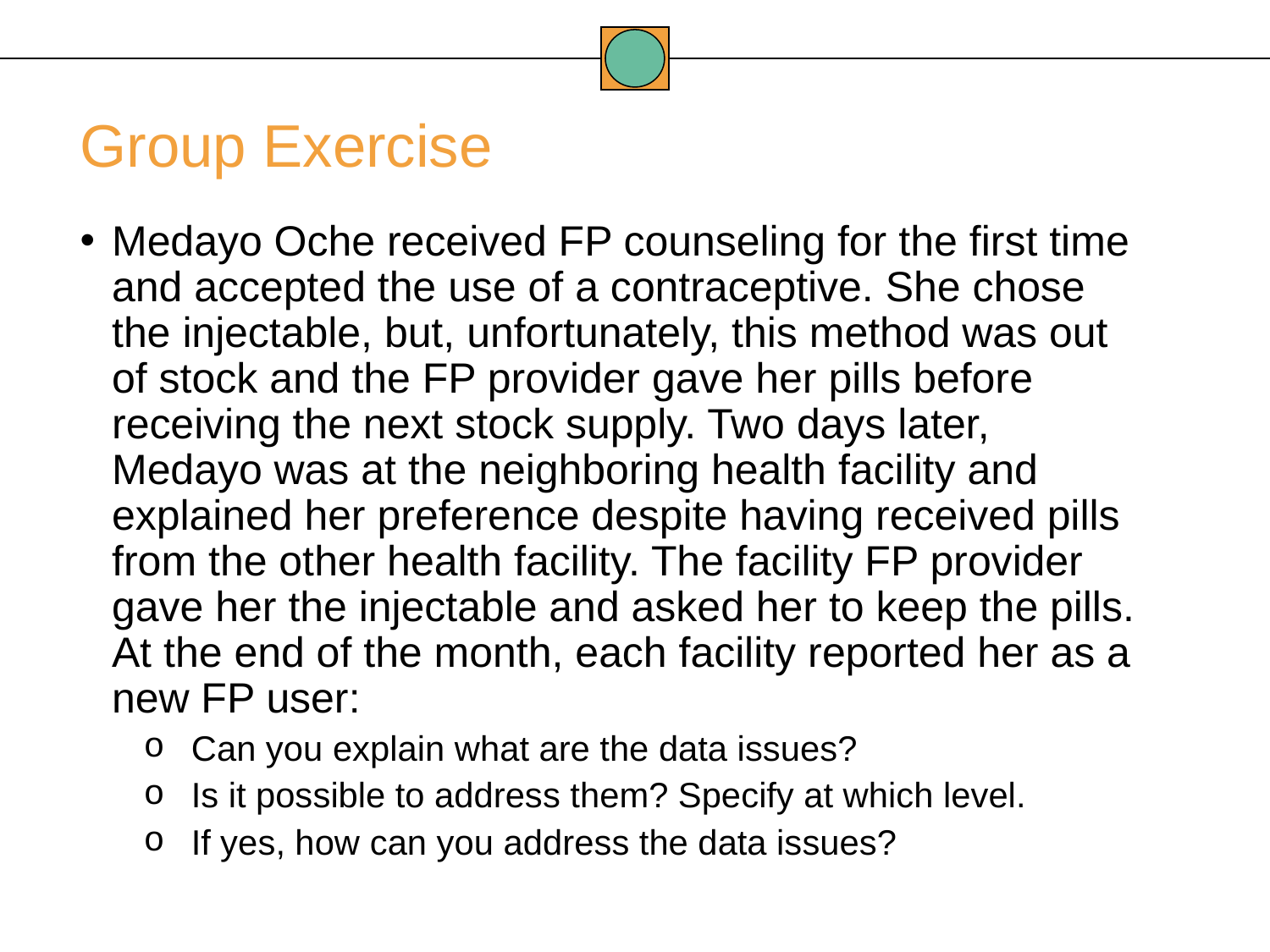

Group Exercise
Medayo Oche received FP counseling for the first time and accepted the use of a contraceptive. She chose the injectable, but, unfortunately, this method was out of stock and the FP provider gave her pills before receiving the next stock supply. Two days later, Medayo was at the neighboring health facility and explained her preference despite having received pills from the other health facility. The facility FP provider gave her the injectable and asked her to keep the pills. At the end of the month, each facility reported her as a new FP user:
Can you explain what are the data issues?
Is it possible to address them? Specify at which level.
If yes, how can you address the data issues?